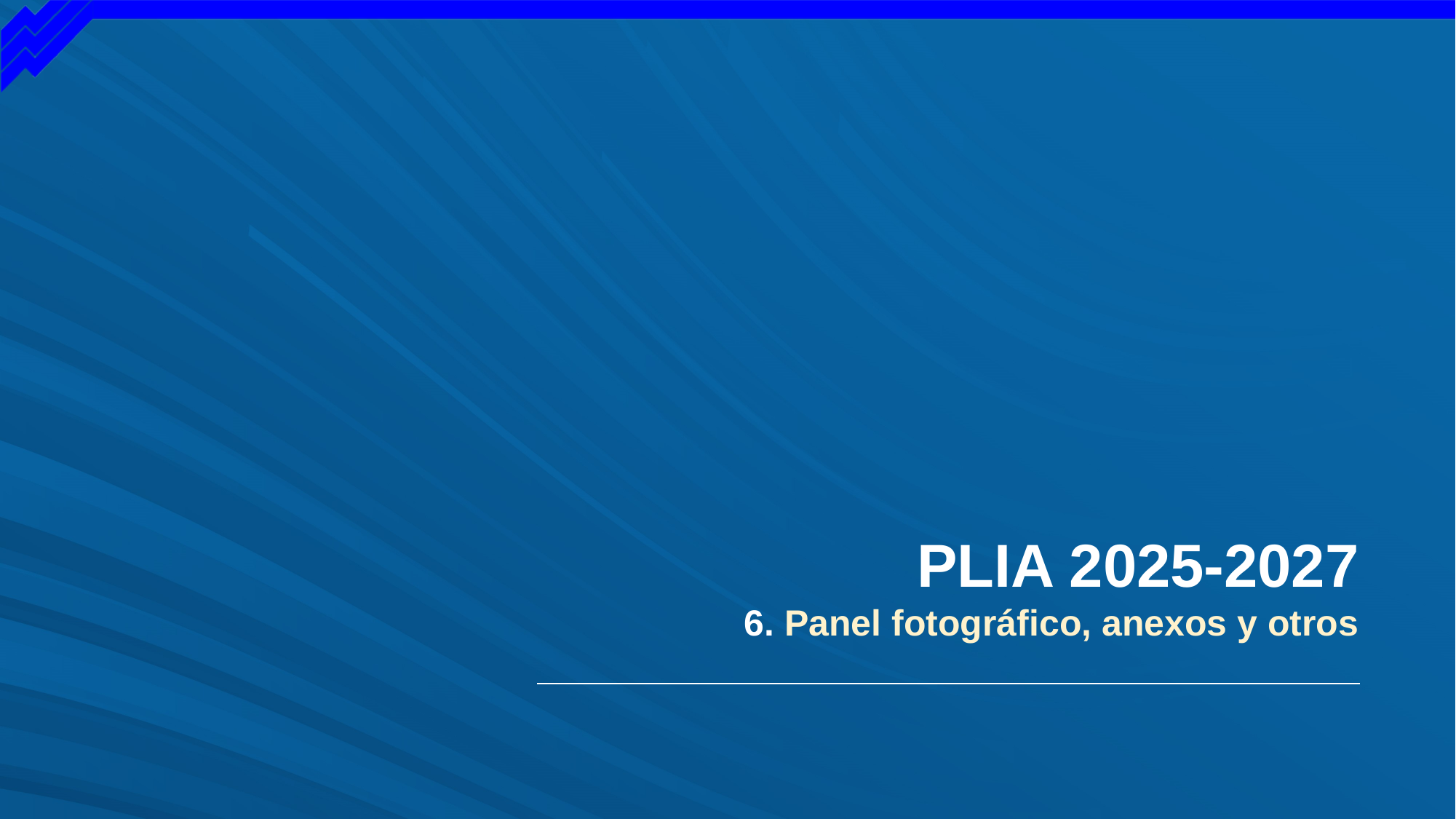

PLIA 2025-2027
6. Panel fotográfico, anexos y otros